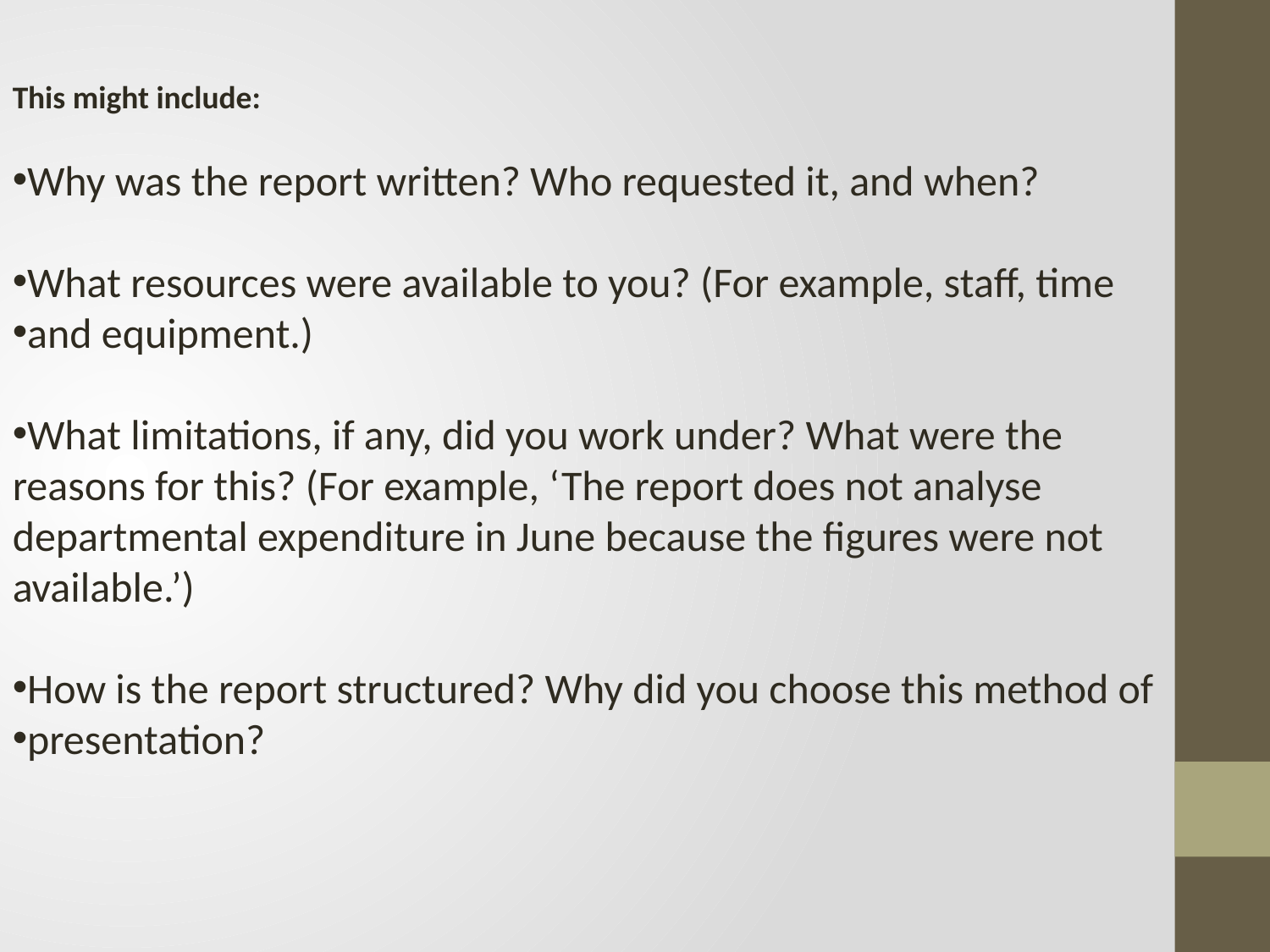

This might include:

Why was the report written? Who requested it, and when?

What resources were available to you? (For example, staff, time
and equipment.)

What limitations, if any, did you work under? What were the reasons for this? (For example, ‘The report does not analyse departmental expenditure in June because the figures were not available.’)

How is the report structured? Why did you choose this method of
presentation?